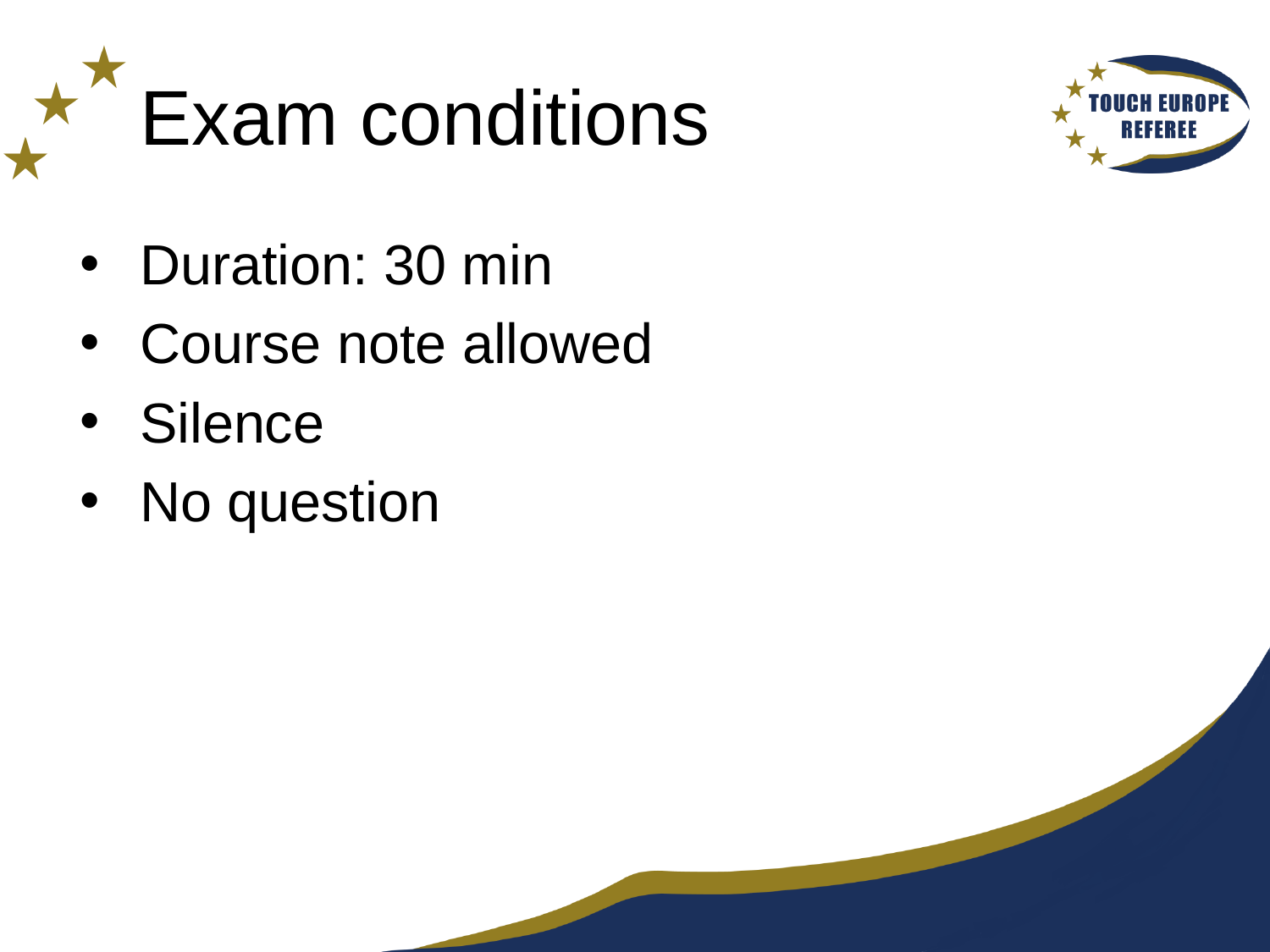

# Exam conditions
Duration: 30 min
Course note allowed
Silence
No question